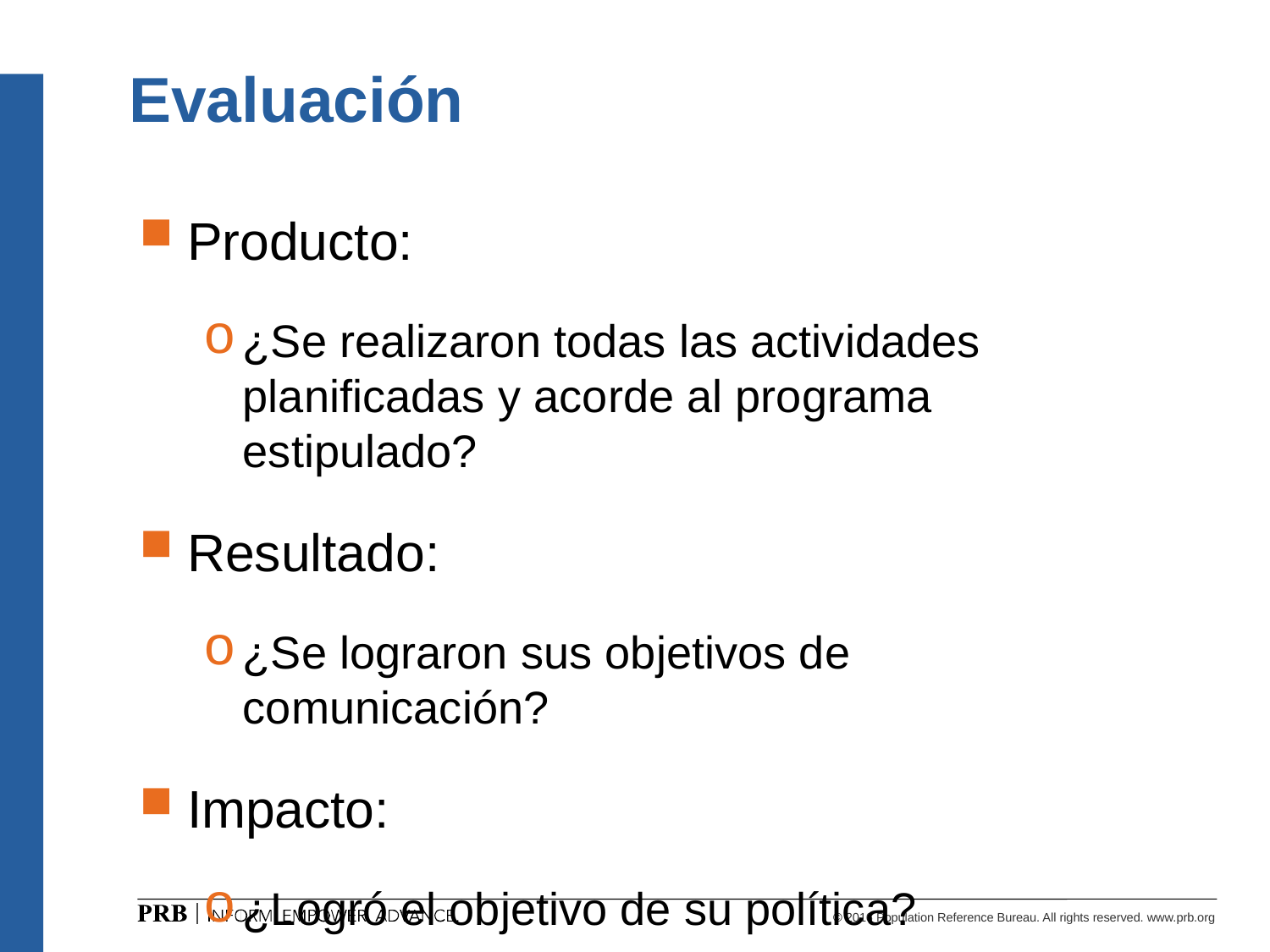

# Evaluación
Producto:
¿Se realizaron todas las actividades planificadas y acorde al programa estipulado?
Resultado:
¿Se lograron sus objetivos de comunicación?
Impacto:
¿Logró el objetivo de su política?